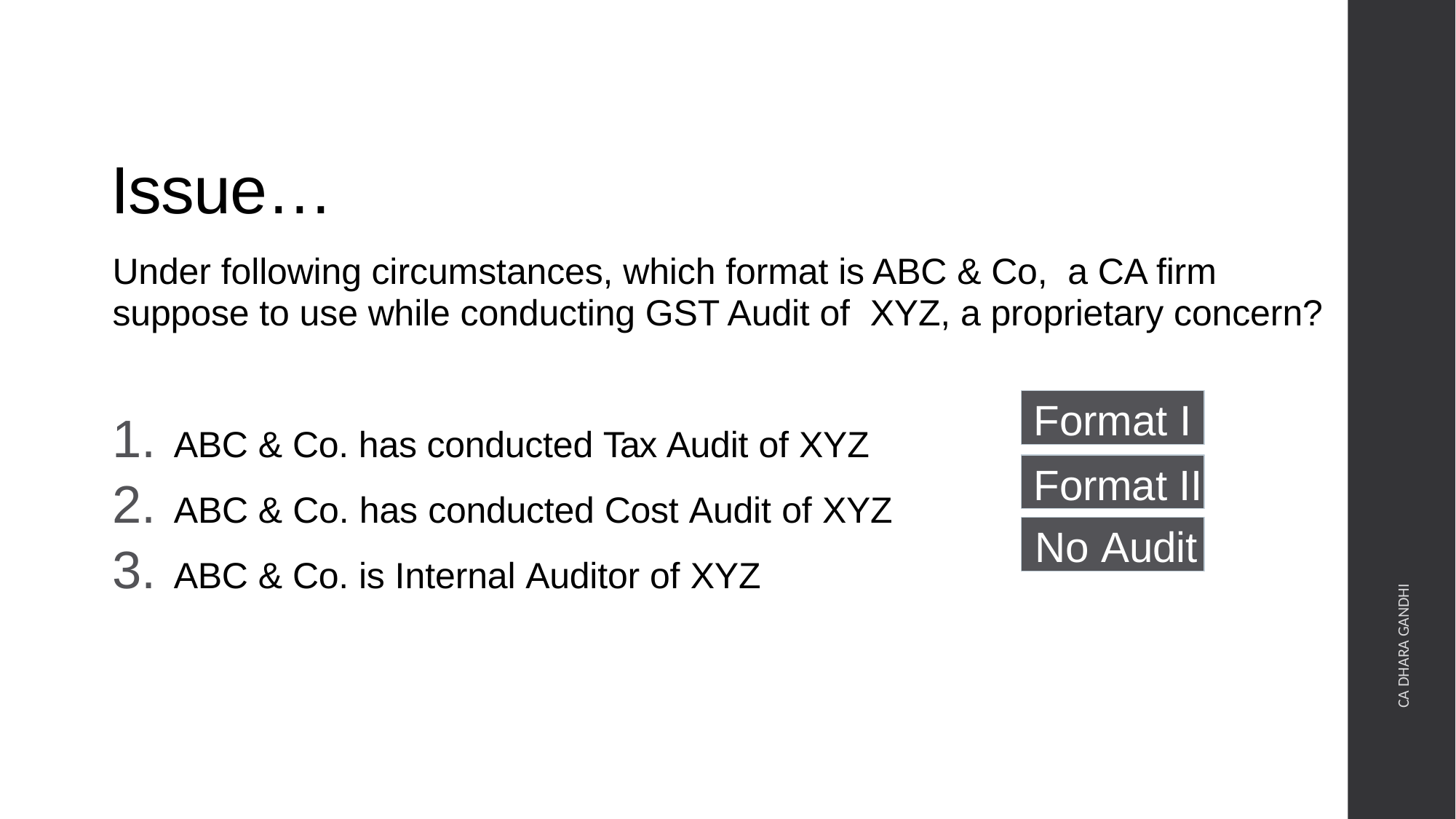

# Issue…
Under following circumstances, which format is ABC & Co,  a CA firm suppose to use while conducting GST Audit of  XYZ, a proprietary concern?

ABC & Co. has conducted Tax Audit of XYZ
ABC & Co. has conducted Cost Audit of XYZ
ABC & Co. is Internal Auditor of XYZ

Format I
Format II
CA DHARA GANDHI
No Audit